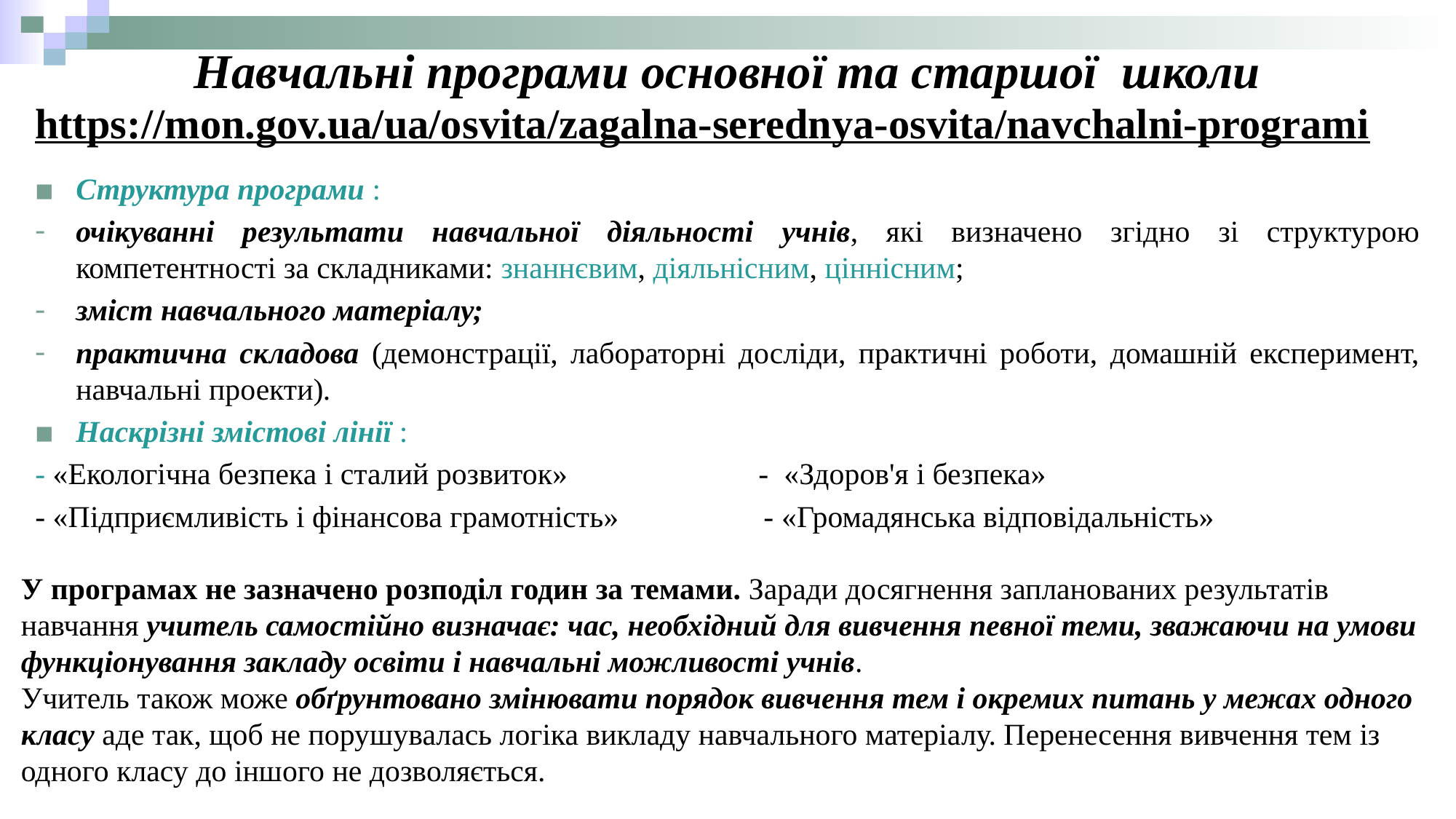

# Навчальні програми основної та старшої  школи
https://mon.gov.ua/ua/osvita/zagalna-serednya-osvita/navchalni-programi
Структура програми :
очікуванні результати навчальної діяльності учнів, які визначено згідно зі структурою компетентності за складниками: знаннєвим, діяльнісним, ціннісним;
зміст навчального матеріалу;
практична складова (демонстрації, лабораторні досліди, практичні роботи, домашній експеримент, навчальні проекти).
Наскрізні змістові лінії :
- «Екологічна безпека і сталий розвиток»                         -  «Здоров'я і безпека»
- «Підприємливість і фінансова грамотність»                   - «Громадянська відповідальність»
У програмах не зазначено розподіл годин за темами. Заради досягнення запланованих результатів навчання учитель самостійно визначає: час, необхідний для вивчення певної теми, зважаючи на умови функціонування закладу освіти і навчальні можливості учнів.
Учитель також може обґрунтовано змінювати порядок вивчення тем і окремих питань у межах одного класу аде так, щоб не порушувалась логіка викладу навчального матеріалу. Перенесення вивчення тем із одного класу до іншого не дозволяється.